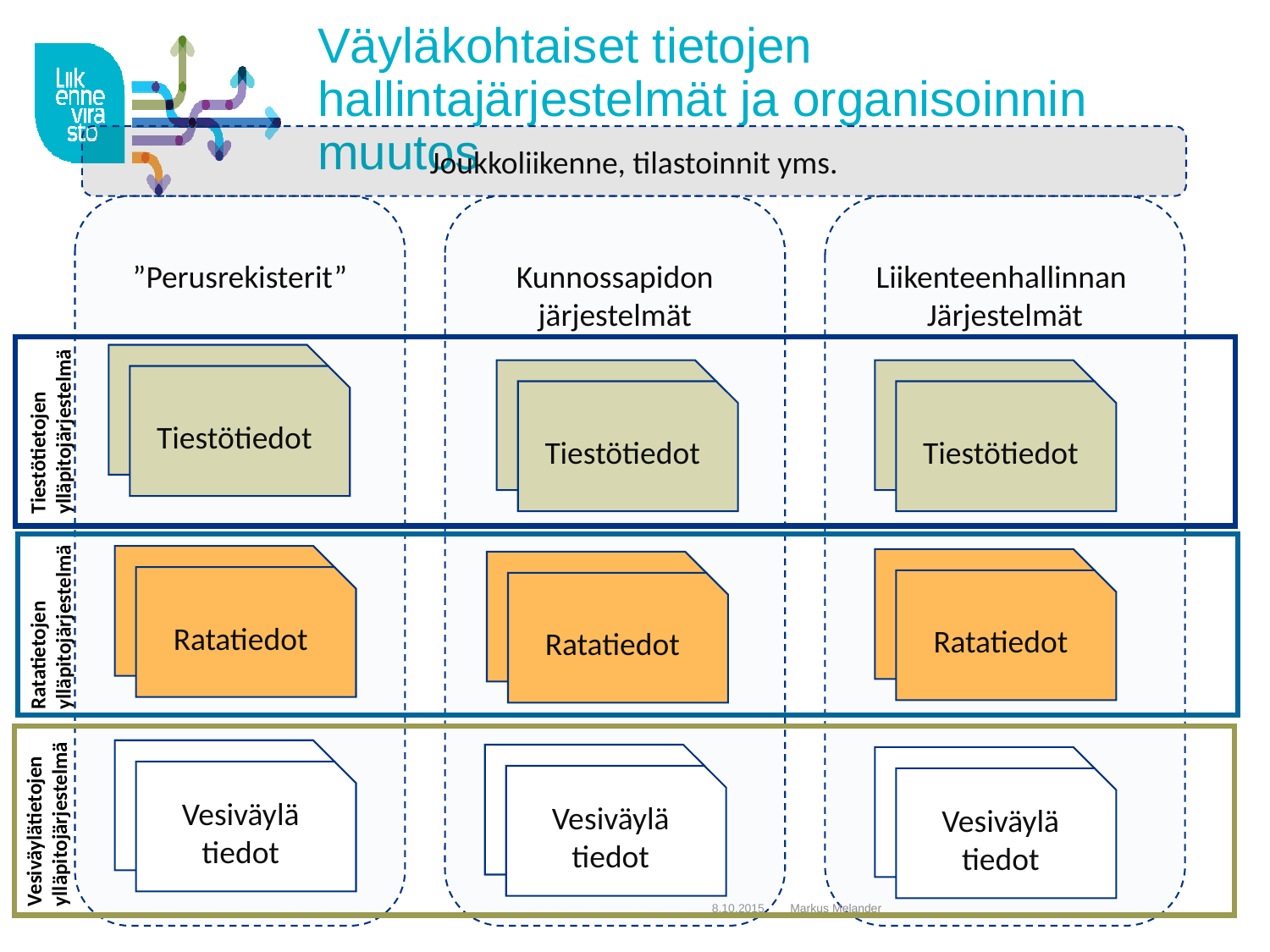

# Väyläkohtaiset tietojen hallintajärjestelmät ja organisoinnin muutos
Joukkoliikenne

Joukkoliikenne, tilastoinnit yms.

”Perusrekisterit”

Kunnossapidon järjestelmät

Liikenteenhallinnan
Järjestelmät

Tiestötiedot
Tiestötiedot
Tiestötiedot
Tiestötietojen
ylläpitojärjestelmä

Ratatiedot
Ratatiedot
Ratatiedot
Ratatietojen
ylläpitojärjestelmä

Vesiväylä
tiedot
Vesiväylä
tiedot
Vesiväylä
tiedot
Vesiväylätietojen
ylläpitojärjestelmä
8.10.2015
Markus Melander